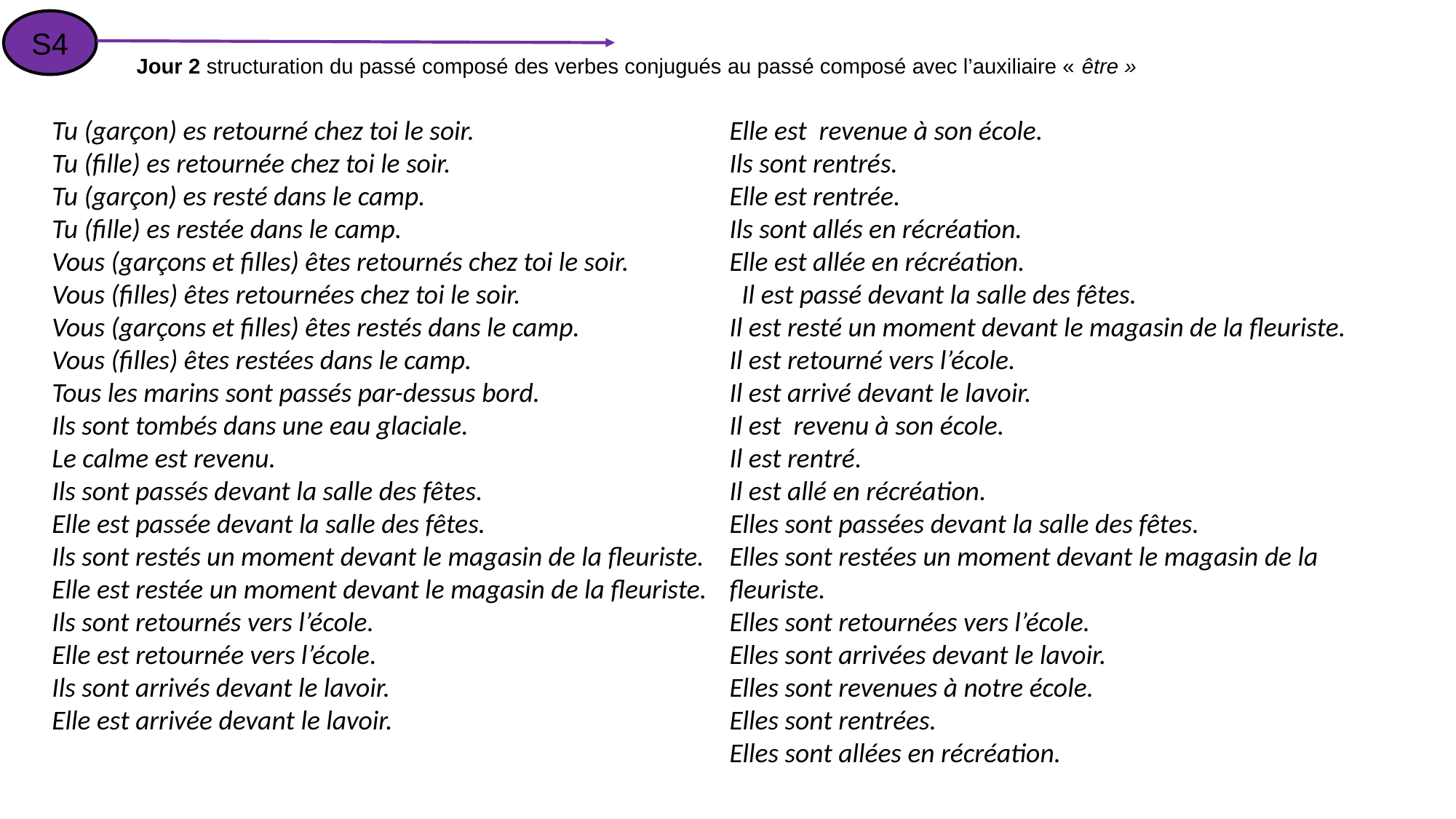

S4
Jour 2 structuration du passé composé des verbes conjugués au passé composé avec l’auxiliaire « être »

Tu (garçon) es retourné chez toi le soir.
Tu (fille) es retournée chez toi le soir.
Tu (garçon) es resté dans le camp.
Tu (fille) es restée dans le camp.
Vous (garçons et filles) êtes retournés chez toi le soir.
Vous (filles) êtes retournées chez toi le soir.
Vous (garçons et filles) êtes restés dans le camp.
Vous (filles) êtes restées dans le camp.
Tous les marins sont passés par-dessus bord.
Ils sont tombés dans une eau glaciale.
Le calme est revenu.
Ils sont passés devant la salle des fêtes.
Elle est passée devant la salle des fêtes.
Ils sont restés un moment devant le magasin de la fleuriste.
Elle est restée un moment devant le magasin de la fleuriste.
Ils sont retournés vers l’école.
Elle est retournée vers l’école.
Ils sont arrivés devant le lavoir.
Elle est arrivée devant le lavoir.

Ils sont revenus à notre école.
Elle est  revenue à son école.
Ils sont rentrés.
Elle est rentrée.
Ils sont allés en récréation.
Elle est allée en récréation.
  Il est passé devant la salle des fêtes.
Il est resté un moment devant le magasin de la fleuriste.
Il est retourné vers l’école.
Il est arrivé devant le lavoir.
Il est  revenu à son école.
Il est rentré.
Il est allé en récréation.
Elles sont passées devant la salle des fêtes.
Elles sont restées un moment devant le magasin de la fleuriste.
Elles sont retournées vers l’école.
Elles sont arrivées devant le lavoir.
Elles sont revenues à notre école.
Elles sont rentrées.
Elles sont allées en récréation.